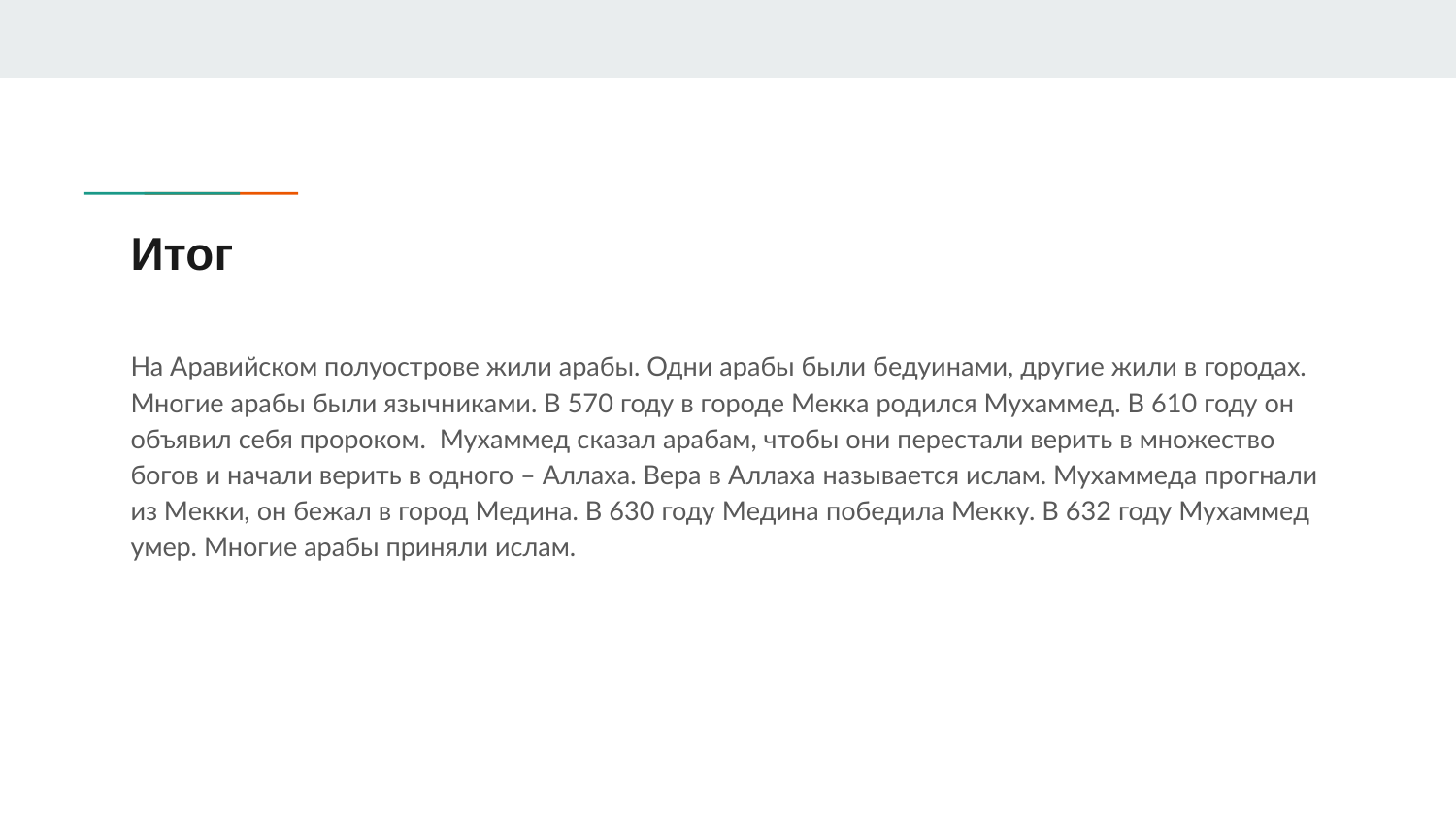

# Итог
На Аравийском полуострове жили арабы. Одни арабы были бедуинами, другие жили в городах. Многие арабы были язычниками. В 570 году в городе Мекка родился Мухаммед. В 610 году он объявил себя пророком.  Мухаммед сказал арабам, чтобы они перестали верить в множество богов и начали верить в одного – Аллаха. Вера в Аллаха называется ислам. Мухаммеда прогнали из Мекки, он бежал в город Медина. В 630 году Медина победила Мекку. В 632 году Мухаммед умер. Многие арабы приняли ислам.